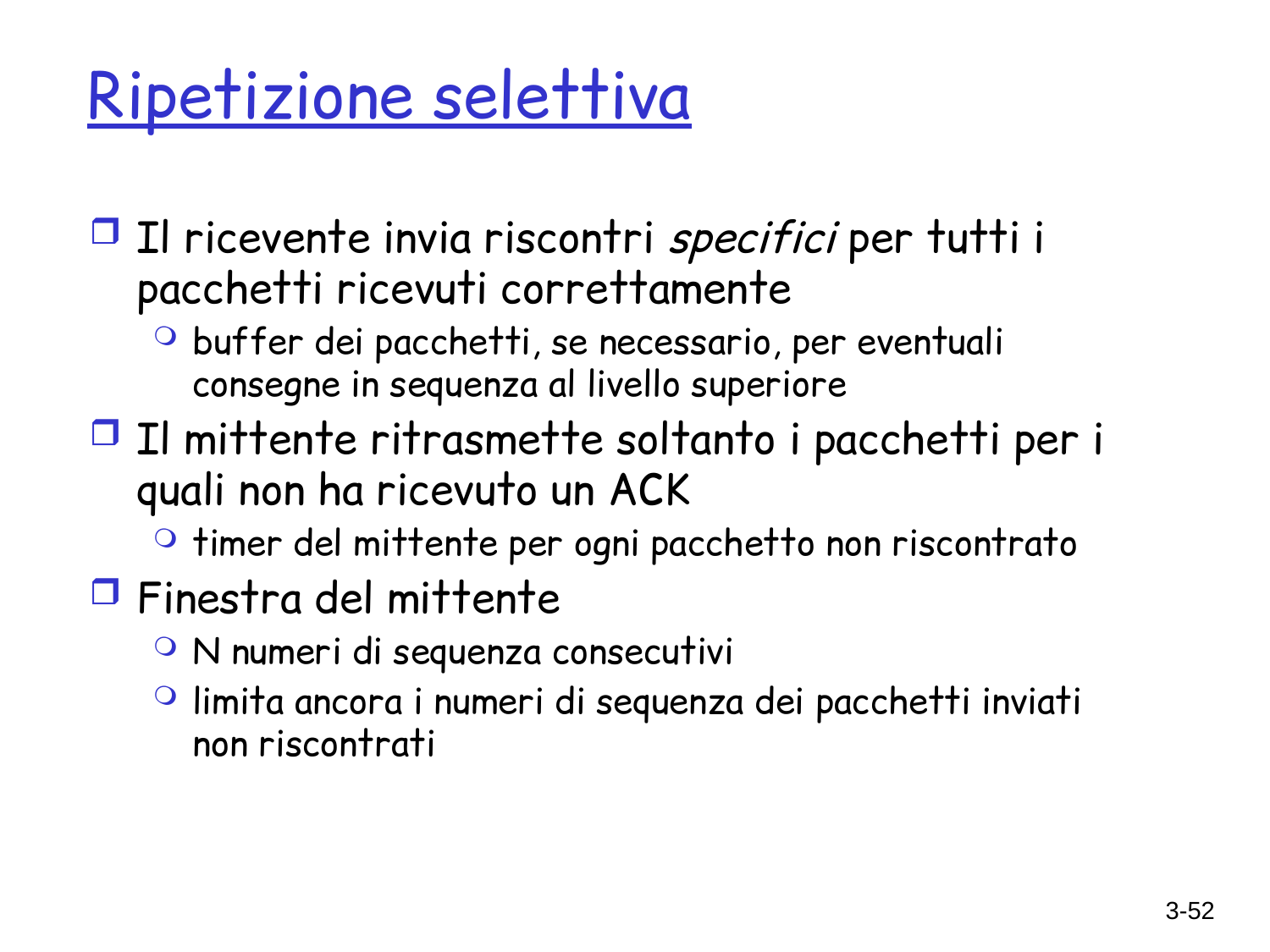

# Ripetizione selettiva
Il ricevente invia riscontri specifici per tutti i pacchetti ricevuti correttamente
buffer dei pacchetti, se necessario, per eventuali consegne in sequenza al livello superiore
Il mittente ritrasmette soltanto i pacchetti per i quali non ha ricevuto un ACK
timer del mittente per ogni pacchetto non riscontrato
Finestra del mittente
N numeri di sequenza consecutivi
limita ancora i numeri di sequenza dei pacchetti inviati non riscontrati
3-52